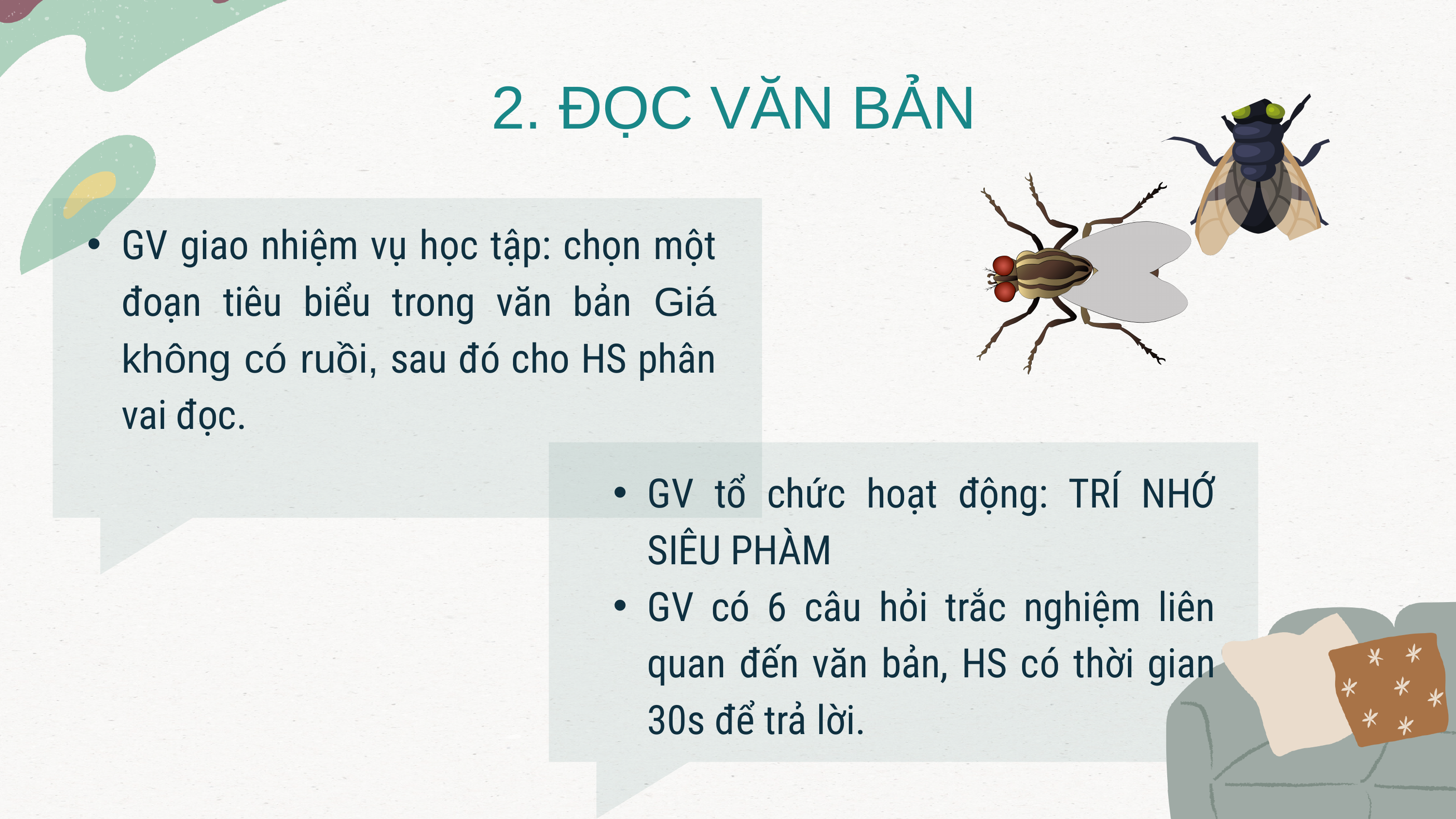

2. ĐỌC VĂN BẢN

GV giao nhiệm vụ học tập: chọn một đoạn tiêu biểu trong văn bản Giá không có ruồi, sau đó cho HS phân vai đọc.

GV tổ chức hoạt động: TRÍ NHỚ SIÊU PHÀM
GV có 6 câu hỏi trắc nghiệm liên quan đến văn bản, HS có thời gian 30s để trả lời.